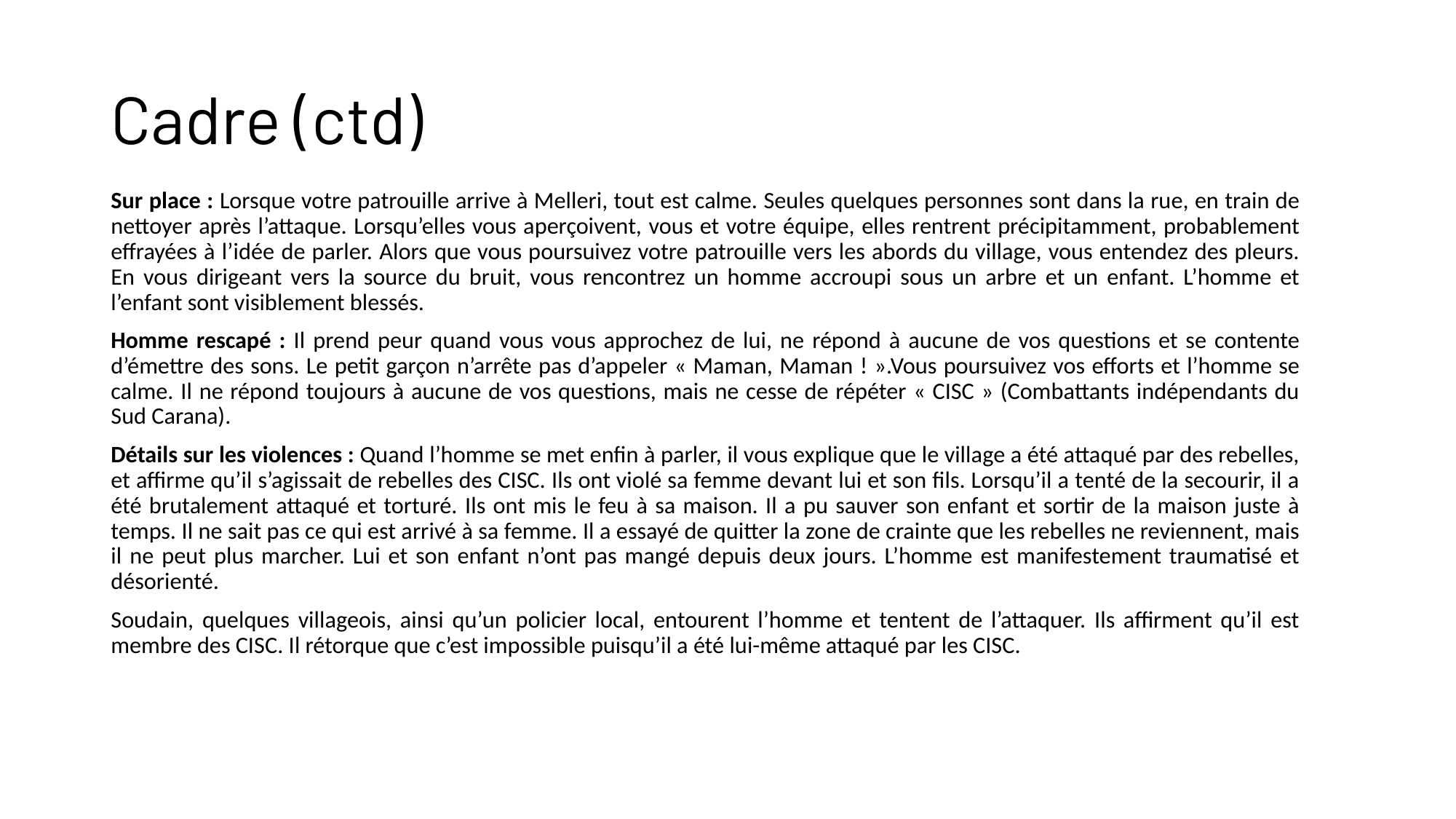

# Cadre (ctd)
Sur place : Lorsque votre patrouille arrive à Melleri, tout est calme. Seules quelques personnes sont dans la rue, en train de nettoyer après l’attaque. Lorsqu’elles vous aperçoivent, vous et votre équipe, elles rentrent précipitamment, probablement effrayées à l’idée de parler. Alors que vous poursuivez votre patrouille vers les abords du village, vous entendez des pleurs. En vous dirigeant vers la source du bruit, vous rencontrez un homme accroupi sous un arbre et un enfant. L’homme et l’enfant sont visiblement blessés.
Homme rescapé : Il prend peur quand vous vous approchez de lui, ne répond à aucune de vos questions et se contente d’émettre des sons. Le petit garçon n’arrête pas d’appeler « Maman, Maman ! ».Vous poursuivez vos efforts et l’homme se calme. Il ne répond toujours à aucune de vos questions, mais ne cesse de répéter « CISC » (Combattants indépendants du Sud Carana).
Détails sur les violences : Quand l’homme se met enfin à parler, il vous explique que le village a été attaqué par des rebelles, et affirme qu’il s’agissait de rebelles des CISC. Ils ont violé sa femme devant lui et son fils. Lorsqu’il a tenté de la secourir, il a été brutalement attaqué et torturé. Ils ont mis le feu à sa maison. Il a pu sauver son enfant et sortir de la maison juste à temps. Il ne sait pas ce qui est arrivé à sa femme. Il a essayé de quitter la zone de crainte que les rebelles ne reviennent, mais il ne peut plus marcher. Lui et son enfant n’ont pas mangé depuis deux jours. L’homme est manifestement traumatisé et désorienté.
Soudain, quelques villageois, ainsi qu’un policier local, entourent l’homme et tentent de l’attaquer. Ils affirment qu’il est membre des CISC. Il rétorque que c’est impossible puisqu’il a été lui-même attaqué par les CISC.